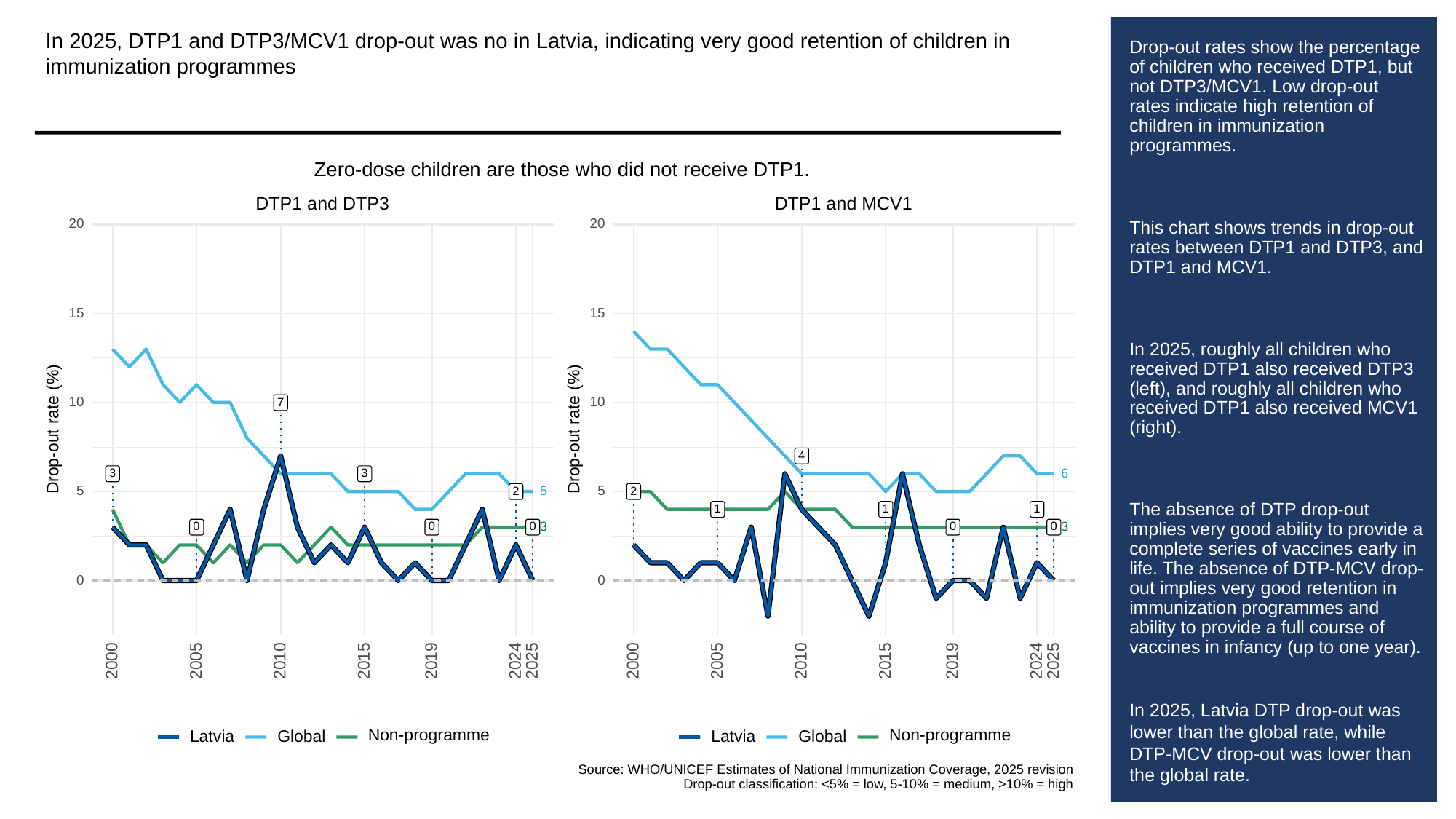

In 2025, DTP1 and DTP3/MCV1 drop-out was no in Latvia, indicating very good retention of children in immunization programmes
# Drop-out rates show the percentage of children who received DTP1, but not DTP3/MCV1. Low drop-out rates indicate high retention of children in immunization programmes.

This chart shows trends in drop-out rates between DTP1 and DTP3, and DTP1 and MCV1.

In 2025, roughly all children who received DTP1 also received DTP3 (left), and roughly all children who received DTP1 also received MCV1 (right).

The absence of DTP drop-out implies very good ability to provide a complete series of vaccines early in life. The absence of DTP-MCV drop-out implies very good retention in immunization programmes and ability to provide a full course of vaccines in infancy (up to one year).

In 2025, Latvia DTP drop-out was lower than the global rate, while DTP-MCV drop-out was lower than the global rate.

Zero-dose children are those who did not receive DTP1.
DTP1 and MCV1
DTP1 and DTP3
20
20

15
15

10
10
7

Drop-out rate (%)
Drop-out rate (%)

4

6
3
3

5
5
5
2
2

1
1
1

3
3
0
0
0
0
0

0
0

2000
2005
2010
2015
2019
2024
2025
2000
2005
2010
2015
2019
2024
2025
Non-programme
Non-programme
Global
Global
Latvia
Latvia

Source: WHO/UNICEF Estimates of National Immunization Coverage, 2025 revision
Drop-out classification: <5% = low, 5-10% = medium, >10% = high